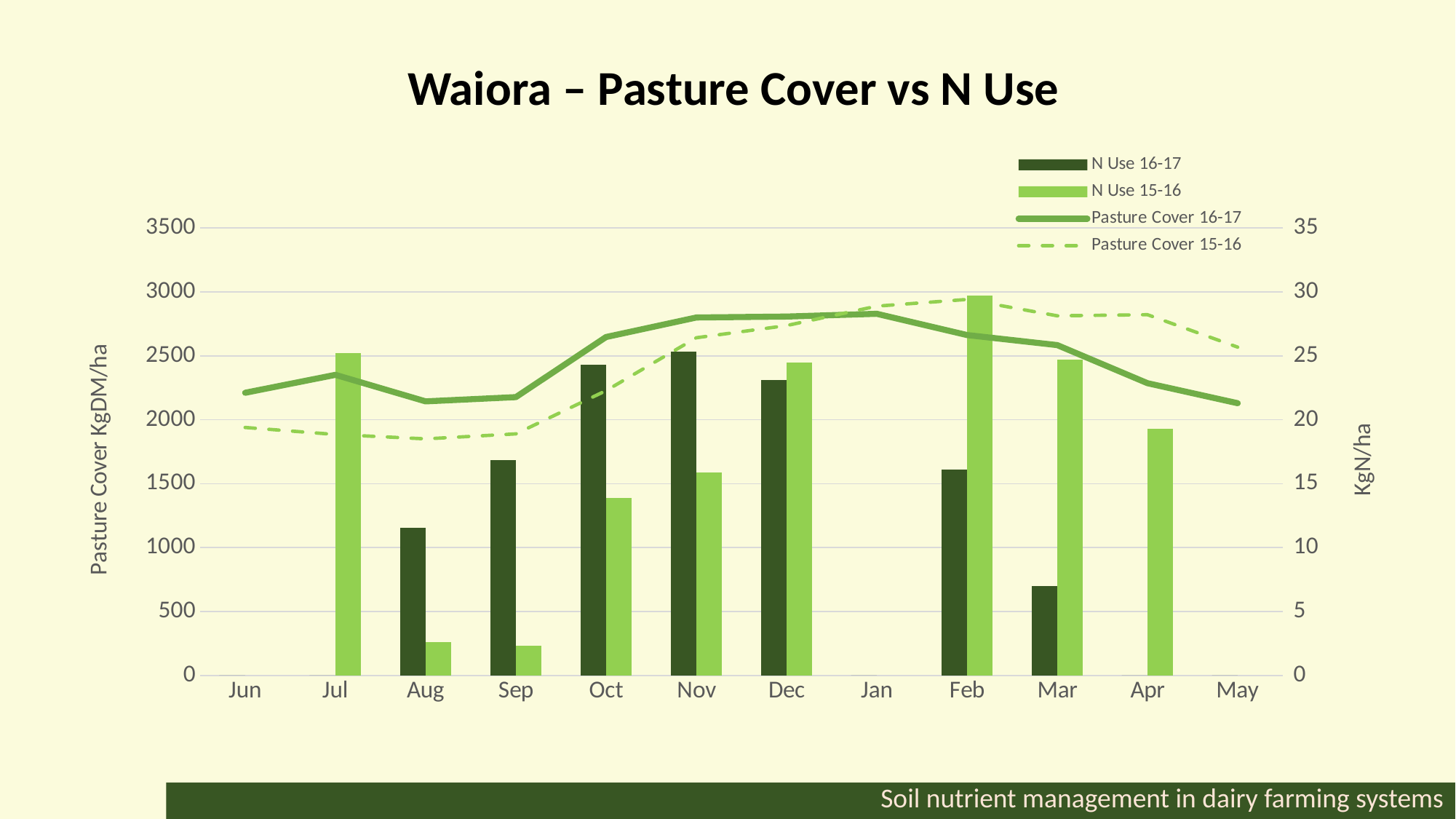

Waiora – Pasture Cover vs N Use

[unsupported chart]

# Soil nutrient management in dairy farming systems